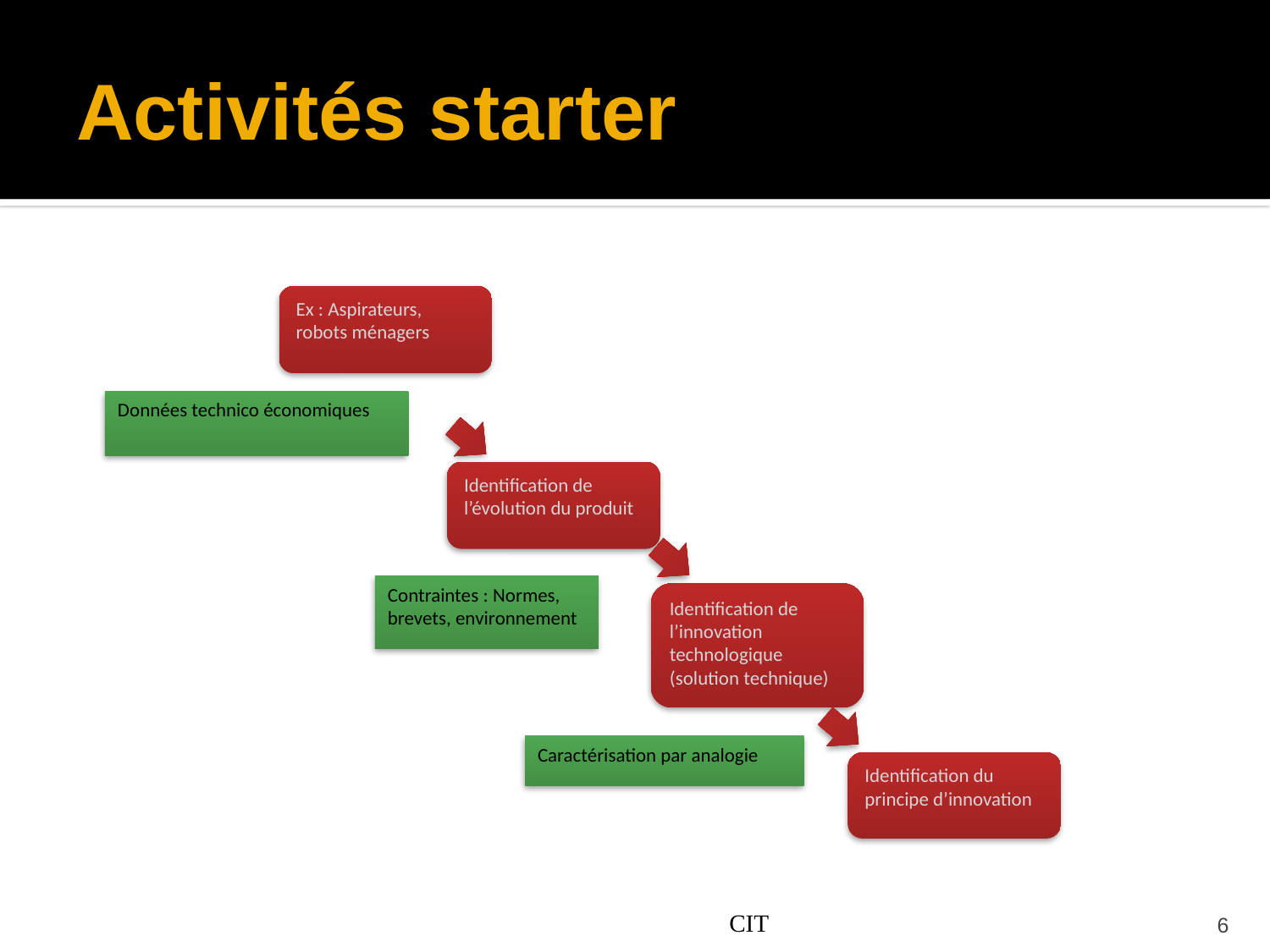

# Activités starter
Ex : Aspirateurs, robots ménagers
Données technico économiques

Identification de l’évolution du produit

Contraintes : Normes, brevets, environnement
Identification de l’innovation technologique (solution technique)

Caractérisation par analogie
Identification du principe d’innovation
CIT
6